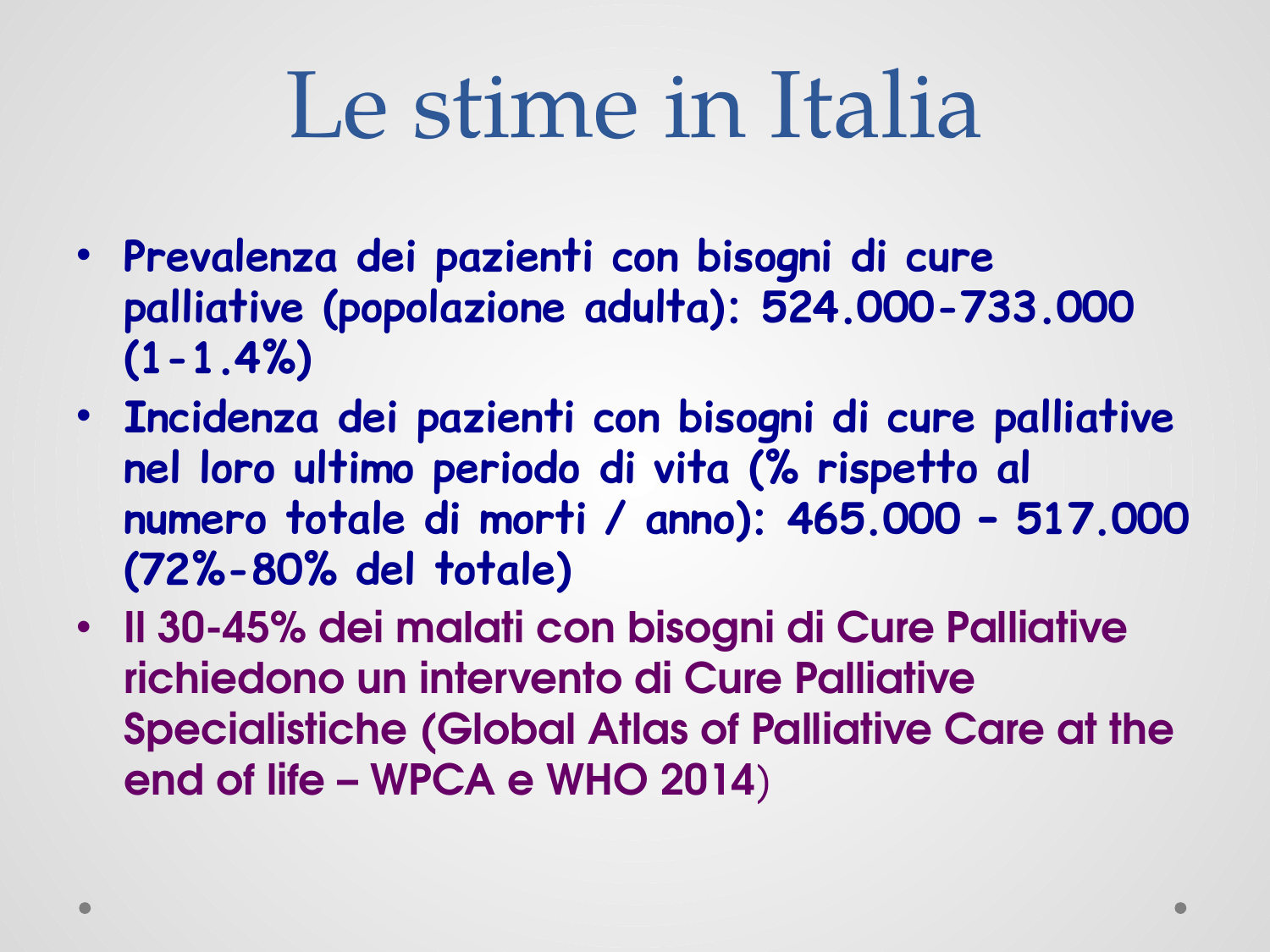

# Le stime in Italia
Prevalenza dei pazienti con bisogni di cure palliative (popolazione adulta): 524.000-733.000 (1-1.4%)
Incidenza dei pazienti con bisogni di cure palliative nel loro ultimo periodo di vita (% rispetto al numero totale di morti / anno): 465.000 – 517.000 (72%-80% del totale)
Il 30-45% dei malati con bisogni di Cure Palliative richiedono un intervento di Cure Palliative Specialistiche (Global Atlas of Palliative Care at the end of life – WPCA e WHO 2014)